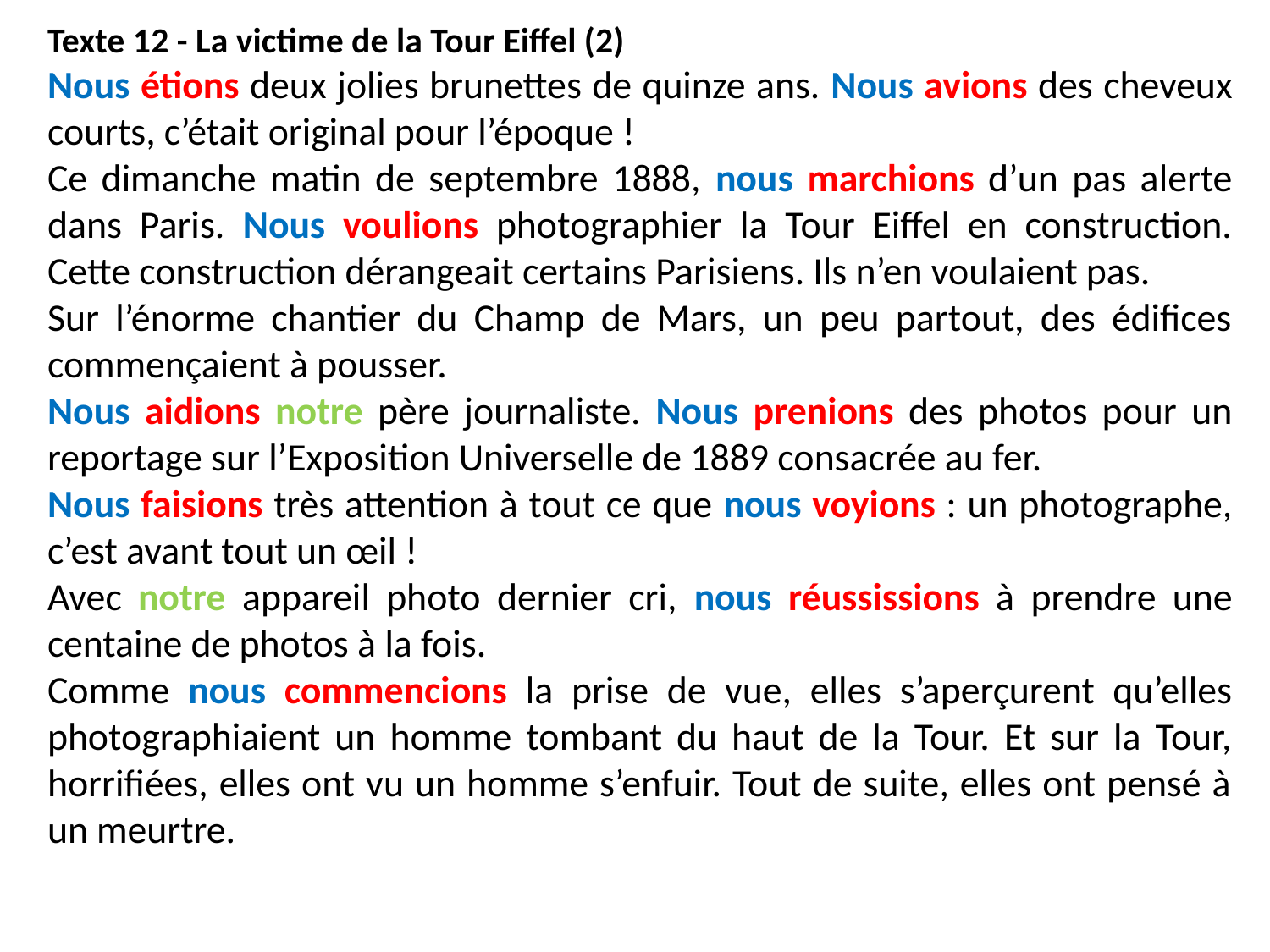

Texte 12 - La victime de la Tour Eiffel (2)
Nous étions deux jolies brunettes de quinze ans. Nous avions des cheveux courts, c’était original pour l’époque !
Ce dimanche matin de septembre 1888, nous marchions d’un pas alerte dans Paris. Nous voulions photographier la Tour Eiffel en construction. Cette construction dérangeait certains Parisiens. Ils n’en voulaient pas.
Sur l’énorme chantier du Champ de Mars, un peu partout, des édifices commençaient à pousser.
Nous aidions notre père journaliste. Nous prenions des photos pour un reportage sur l’Exposition Universelle de 1889 consacrée au fer.
Nous faisions très attention à tout ce que nous voyions : un photographe, c’est avant tout un œil !
Avec notre appareil photo dernier cri, nous réussissions à prendre une centaine de photos à la fois.
Comme nous commencions la prise de vue, elles s’aperçurent qu’elles photographiaient un homme tombant du haut de la Tour. Et sur la Tour, horrifiées, elles ont vu un homme s’enfuir. Tout de suite, elles ont pensé à un meurtre.